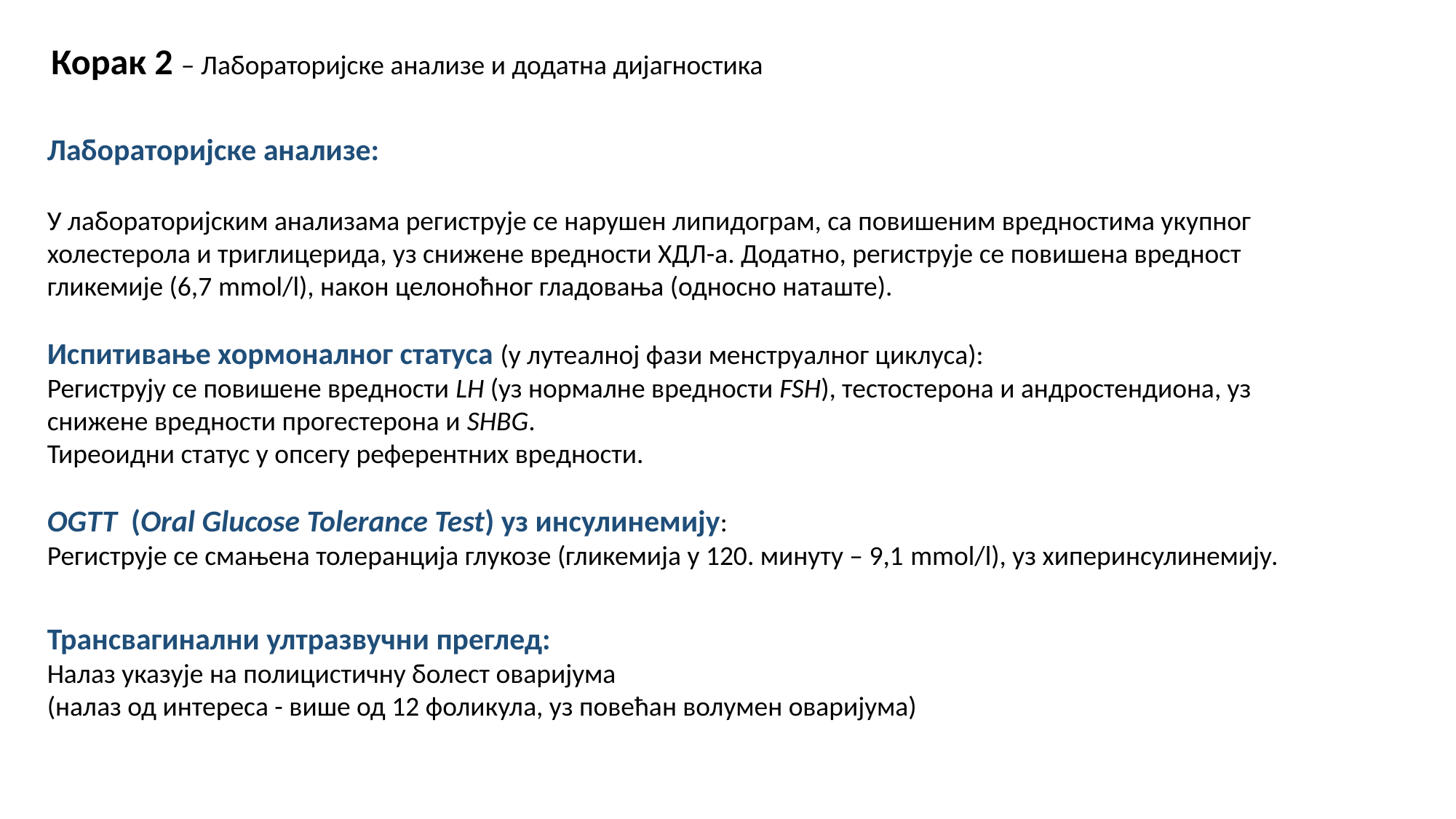

Корак 2 – Лабораторијске анализе и додатна дијагностика
Лабораторијске анализе:

У лабораторијским анализама региструје се нарушен липидограм, са повишеним вредностима укупног холестерола и триглицерида, уз снижене вредности ХДЛ-а. Додатно, региструје се повишена вредност гликемије (6,7 mmol/l), након целоноћног гладовања (односно наташте).

Испитивање хормоналног статуса (у лутеалној фази менструалног циклуса):
Региструју се повишене вредности LH (уз нормалне вредности FSH), тестостерона и андростендиона, уз снижене вредности прогестерона и SHBG.
Тиреоидни статус у опсегу референтних вредности.

OGTT  (Oral Glucose Tolerance Test) уз инсулинемију:
Региструје се смањена толеранција глукозе (гликемија у 120. минуту – 9,1 mmol/l), уз хиперинсулинемију.
Трансвагинални ултразвучни преглед:
Налаз указује на полицистичну болест оваријума
(налаз од интереса - више од 12 фоликула, уз повећан волумен оваријума)